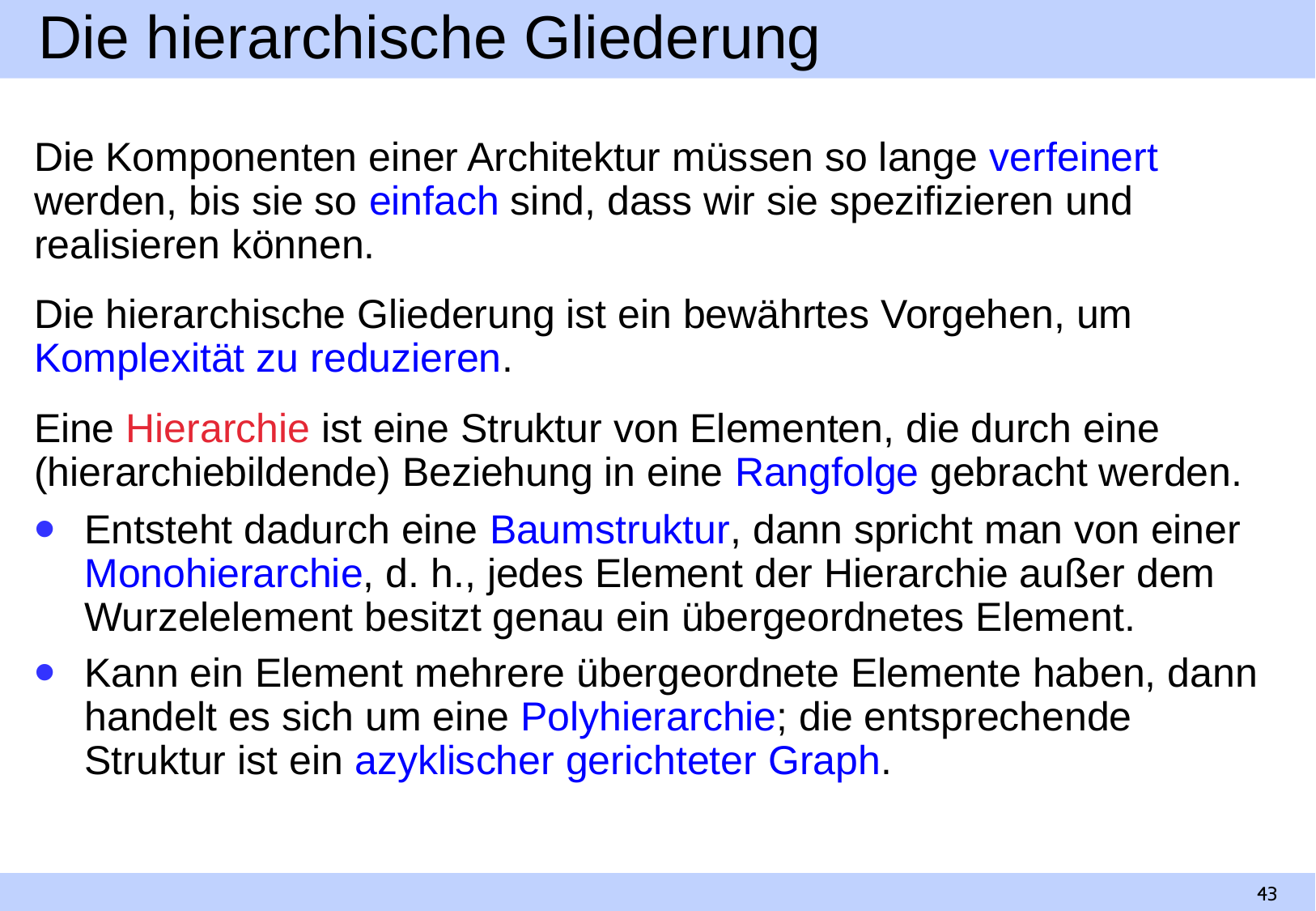

# Die hierarchische Gliederung
Die Komponenten einer Architektur müssen so lange verfeinert werden, bis sie so einfach sind, dass wir sie spezifizieren und realisieren können.
Die hierarchische Gliederung ist ein bewährtes Vorgehen, um Komplexität zu reduzieren.
Eine Hierarchie ist eine Struktur von Elementen, die durch eine (hierarchiebildende) Beziehung in eine Rangfolge gebracht werden.
Entsteht dadurch eine Baumstruktur, dann spricht man von einer Monohierarchie, d. h., jedes Element der Hierarchie außer dem Wurzelelement besitzt genau ein übergeordnetes Element.
Kann ein Element mehrere übergeordnete Elemente haben, dann handelt es sich um eine Polyhierarchie; die entsprechende Struktur ist ein azyklischer gerichteter Graph.
43